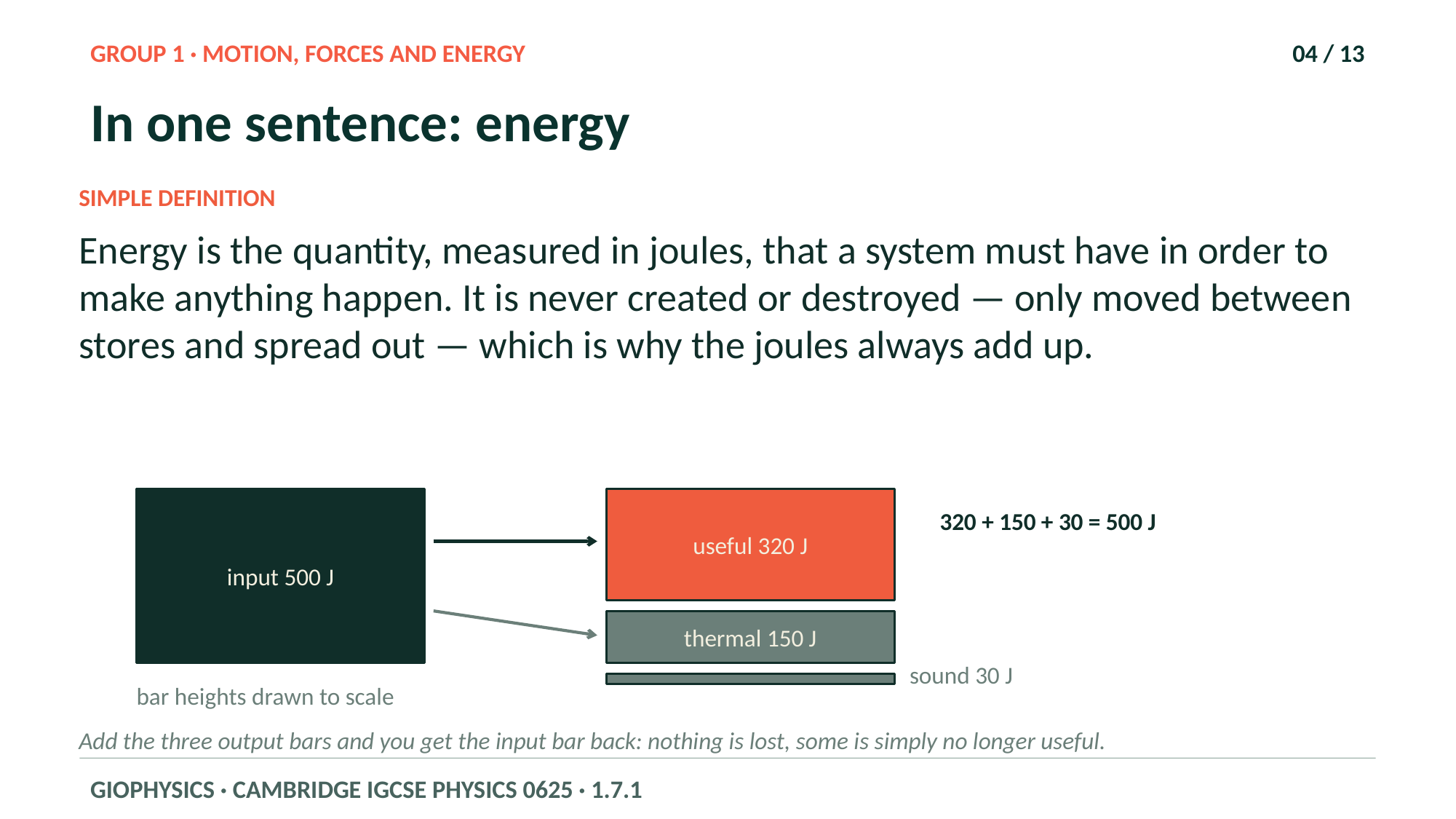

GROUP 1 · MOTION, FORCES AND ENERGY
04 / 13
In one sentence: energy
SIMPLE DEFINITION
Energy is the quantity, measured in joules, that a system must have in order to make anything happen. It is never created or destroyed — only moved between stores and spread out — which is why the joules always add up.
input 500 J
useful 320 J
320 + 150 + 30 = 500 J
thermal 150 J
sound 30 J

bar heights drawn to scale
Add the three output bars and you get the input bar back: nothing is lost, some is simply no longer useful.

GIOPHYSICS · CAMBRIDGE IGCSE PHYSICS 0625 · 1.7.1